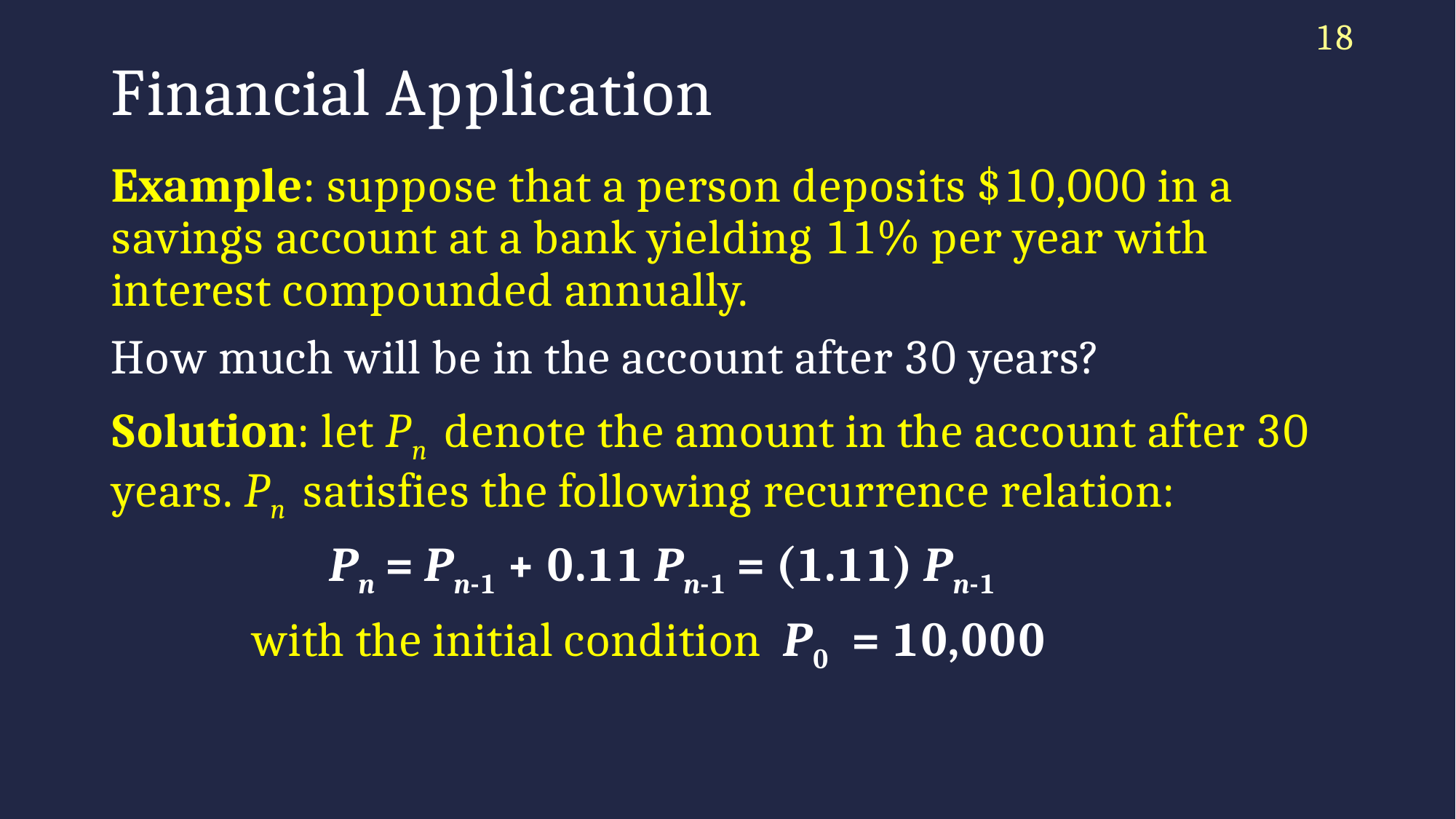

18
# Financial Application
Example: suppose that a person deposits $10,000 in a savings account at a bank yielding 11% per year with interest compounded annually.
How much will be in the account after 30 years?
Solution: let Pn  denote the amount in the account after 30 years. Pn  satisfies the following recurrence relation:
		Pn = Pn-1 + 0.11 Pn-1 = (1.11) Pn-1
             with the initial condition  P0   = 10,000